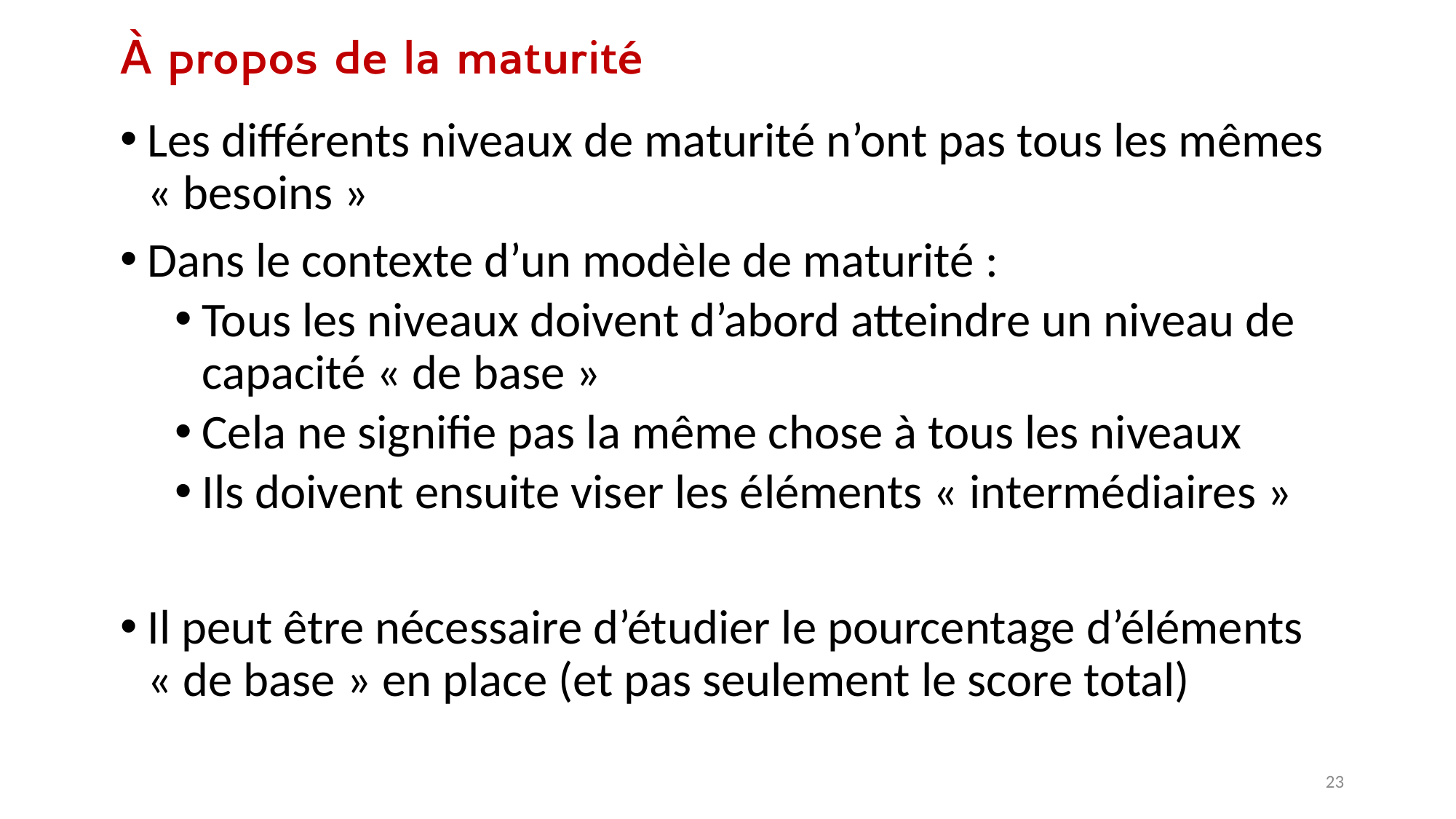

# À propos de la maturité
Les différents niveaux de maturité n’ont pas tous les mêmes « besoins »
Dans le contexte d’un modèle de maturité :
Tous les niveaux doivent d’abord atteindre un niveau de capacité « de base »
Cela ne signifie pas la même chose à tous les niveaux
Ils doivent ensuite viser les éléments « intermédiaires »

Il peut être nécessaire d’étudier le pourcentage d’éléments « de base » en place (et pas seulement le score total)
23